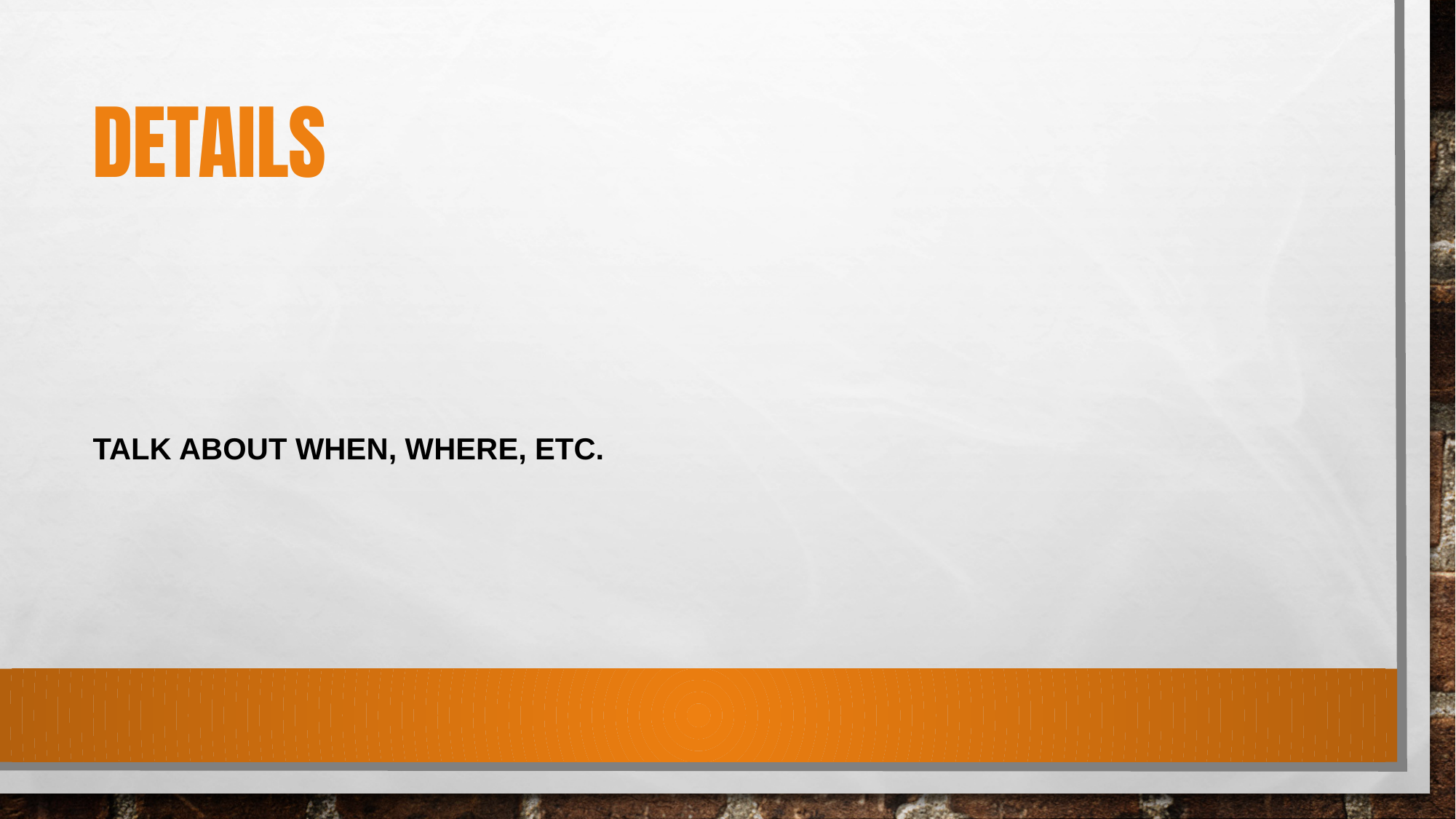

# Details
Talk about when, where, etc.